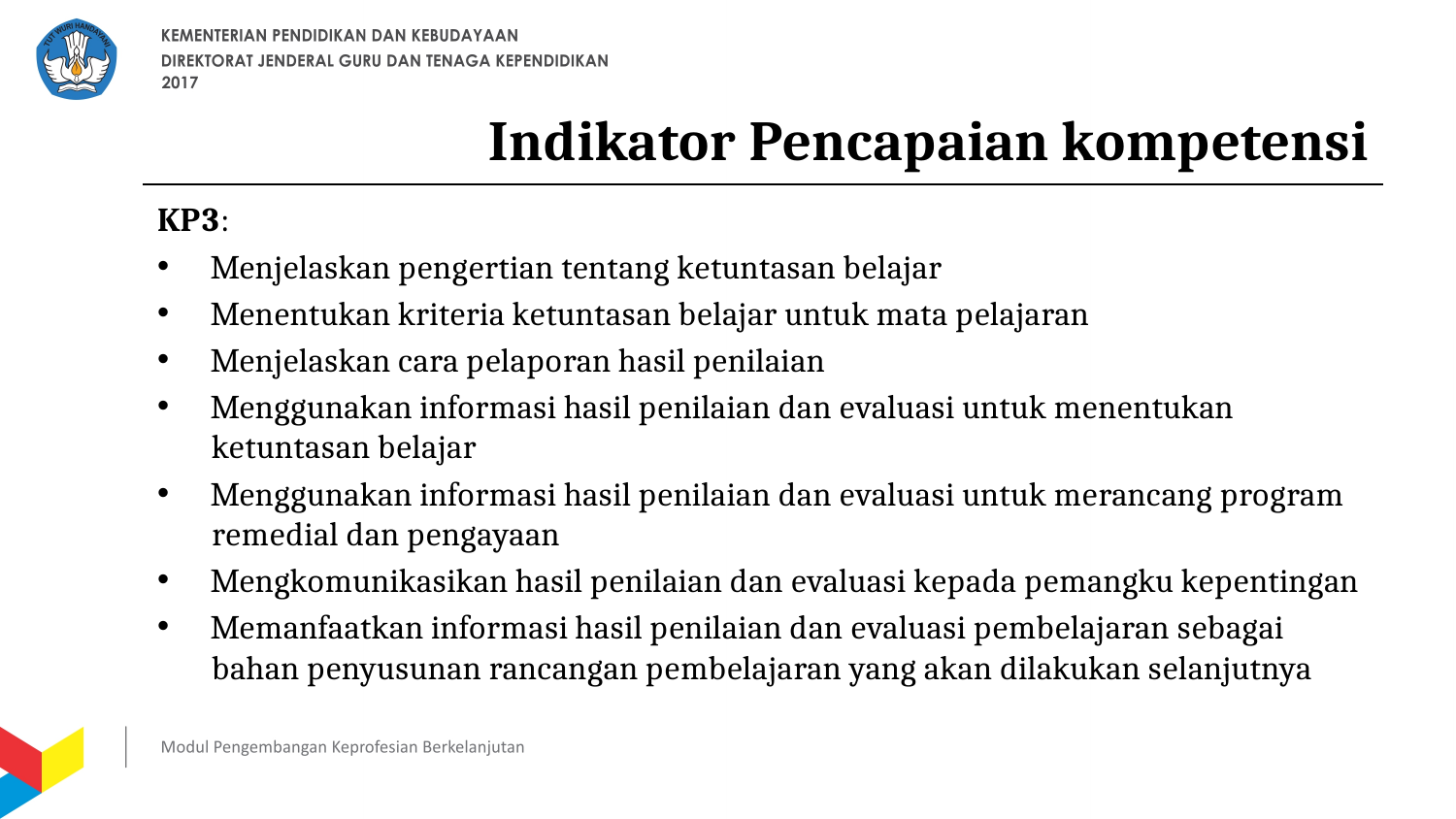

# Indikator Pencapaian kompetensi
KP3:
Menjelaskan pengertian tentang ketuntasan belajar
Menentukan kriteria ketuntasan belajar untuk mata pelajaran
Menjelaskan cara pelaporan hasil penilaian
Menggunakan informasi hasil penilaian dan evaluasi untuk menentukan ketuntasan belajar
Menggunakan informasi hasil penilaian dan evaluasi untuk merancang program remedial dan pengayaan
Mengkomunikasikan hasil penilaian dan evaluasi kepada pemangku kepentingan
Memanfaatkan informasi hasil penilaian dan evaluasi pembelajaran sebagai bahan penyusunan rancangan pembelajaran yang akan dilakukan selanjutnya